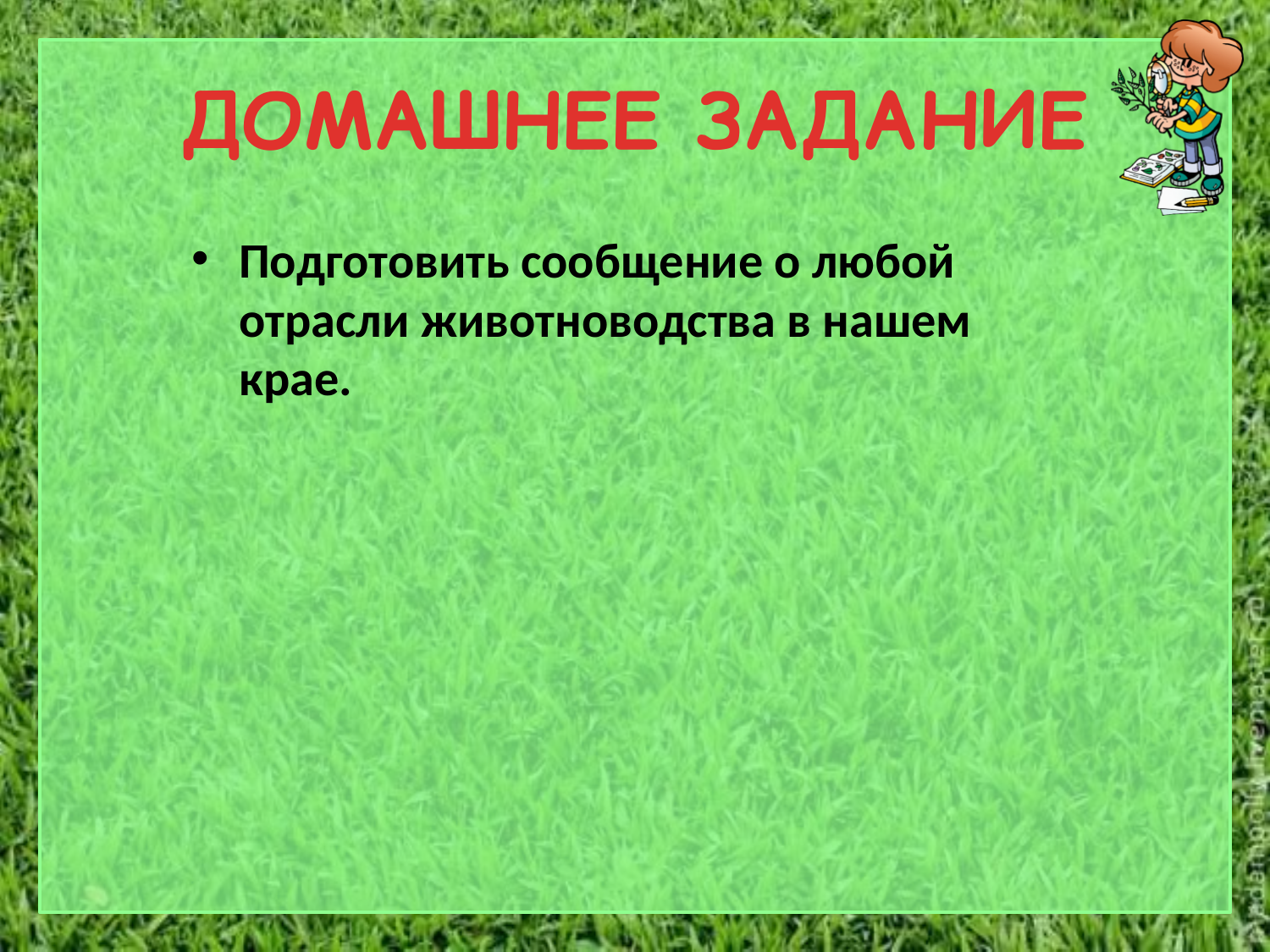

# ДОМАШНЕЕ ЗАДАНИЕ
Подготовить сообщение о любой отрасли животноводства в нашем крае.